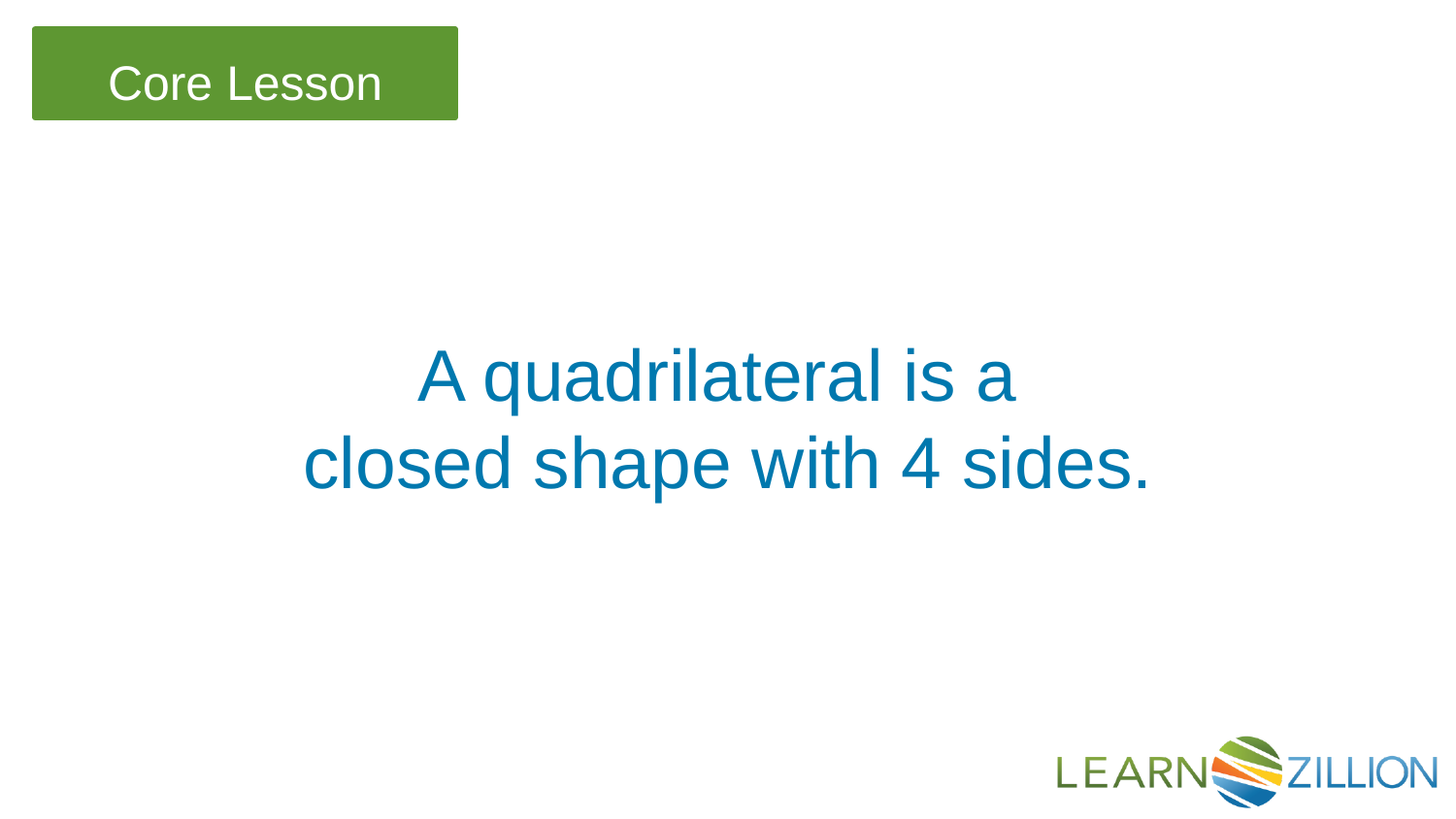

A quadrilateral is a
closed shape with 4 sides.